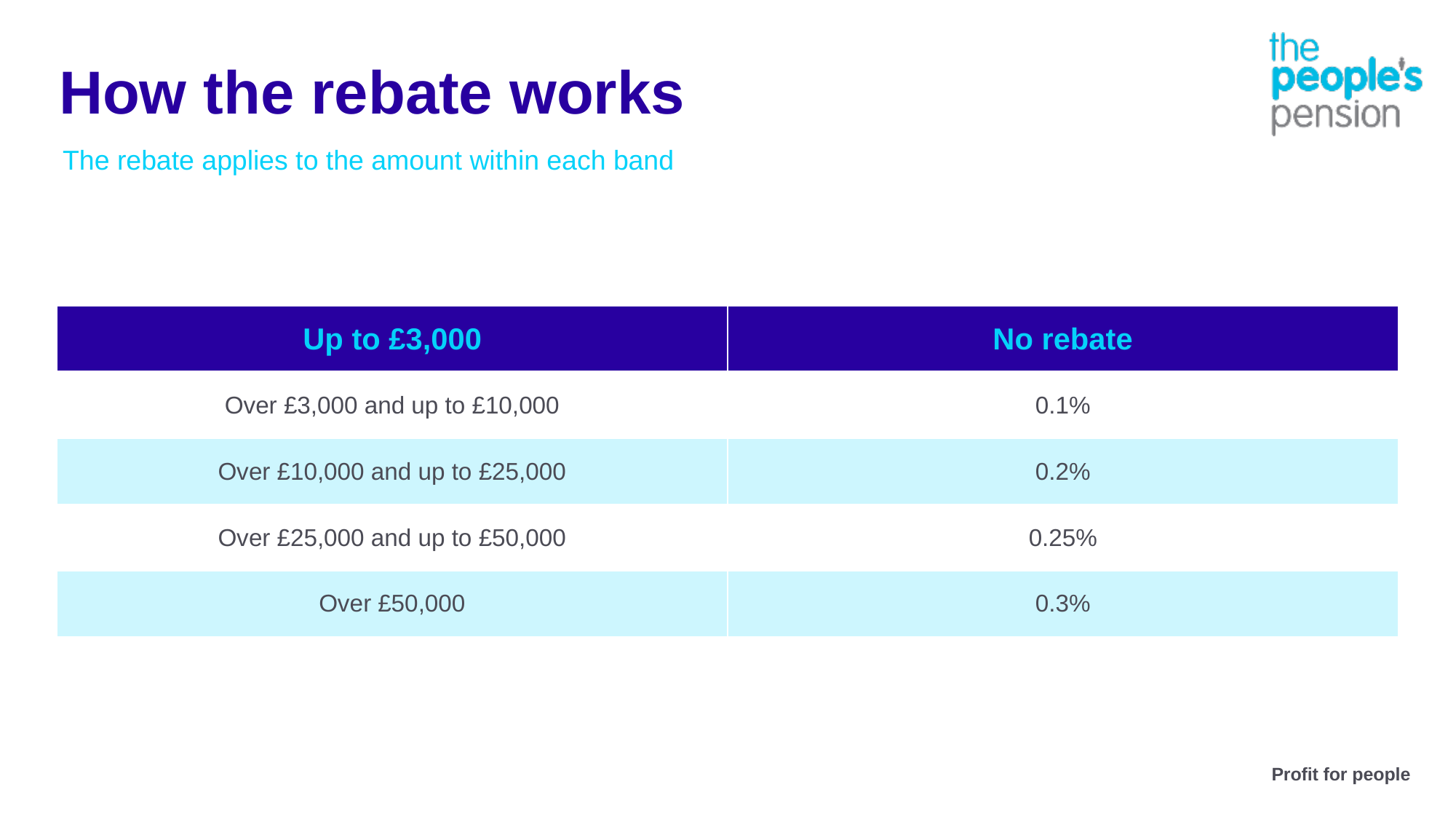

How the rebate works

The rebate applies to the amount within each band
| Up to £3,000 | No rebate |
| --- | --- |
| Over £3,000 and up to £10,000 | 0.1% |
| Over £10,000 and up to £25,000 | 0.2% |
| Over £25,000 and up to £50,000 | 0.25% |
| Over £50,000 | 0.3% |